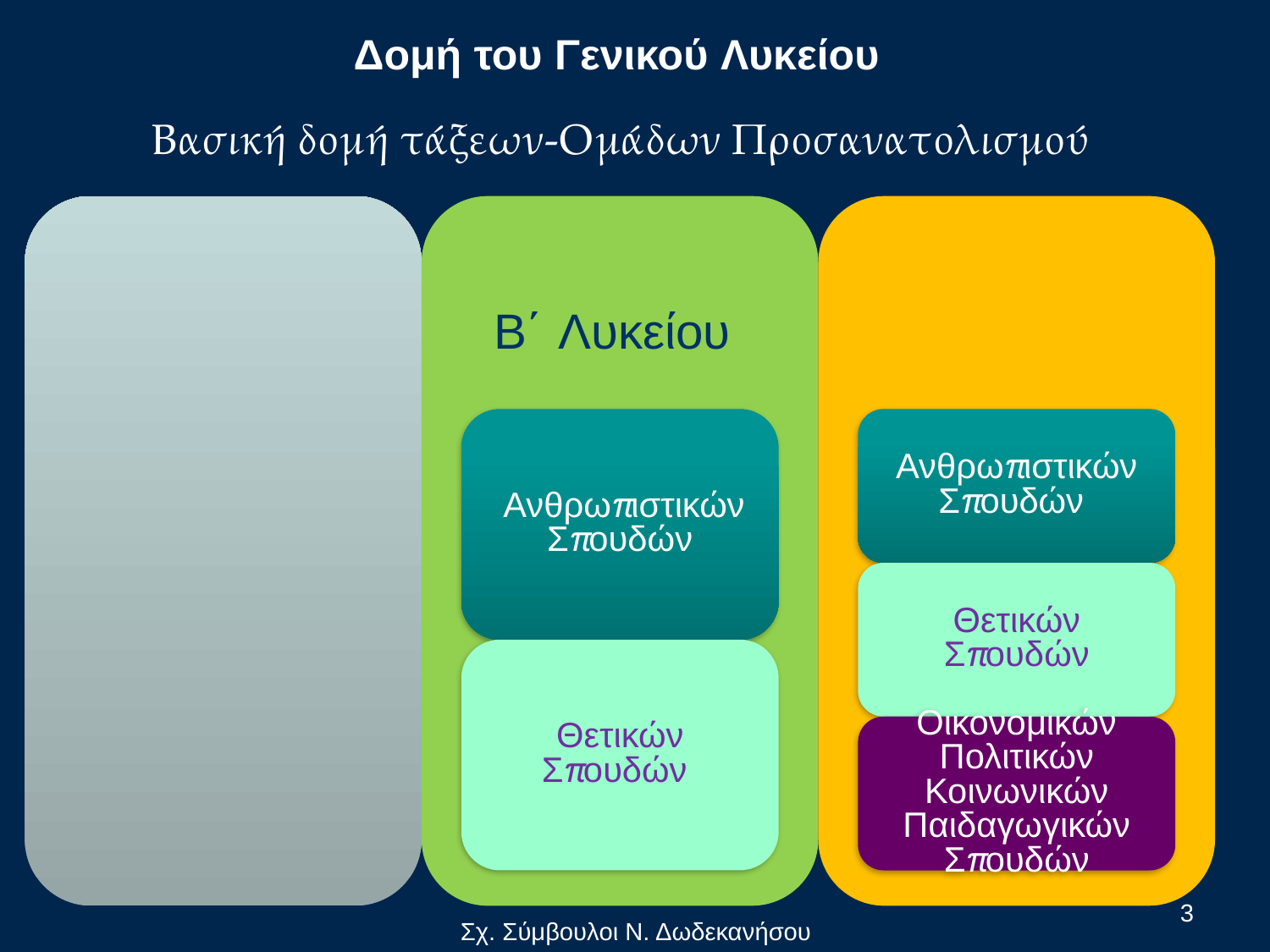

# Δομή του Γενικού Λυκείου
Βασική δομή τάξεων-Ομάδων Προσανατολισμού

Β΄ Λυκείου
 Ανθρωπιστικών Σπουδών
Θετικών Σπουδών
Ανθρωπιστικών Σπουδών
Θετικών Σπουδών
Οικονομικών Πολιτικών Κοινωνικών Παιδαγωγικών Σπουδών
3
Σχ. Σύμβουλοι Ν. Δωδεκανήσου